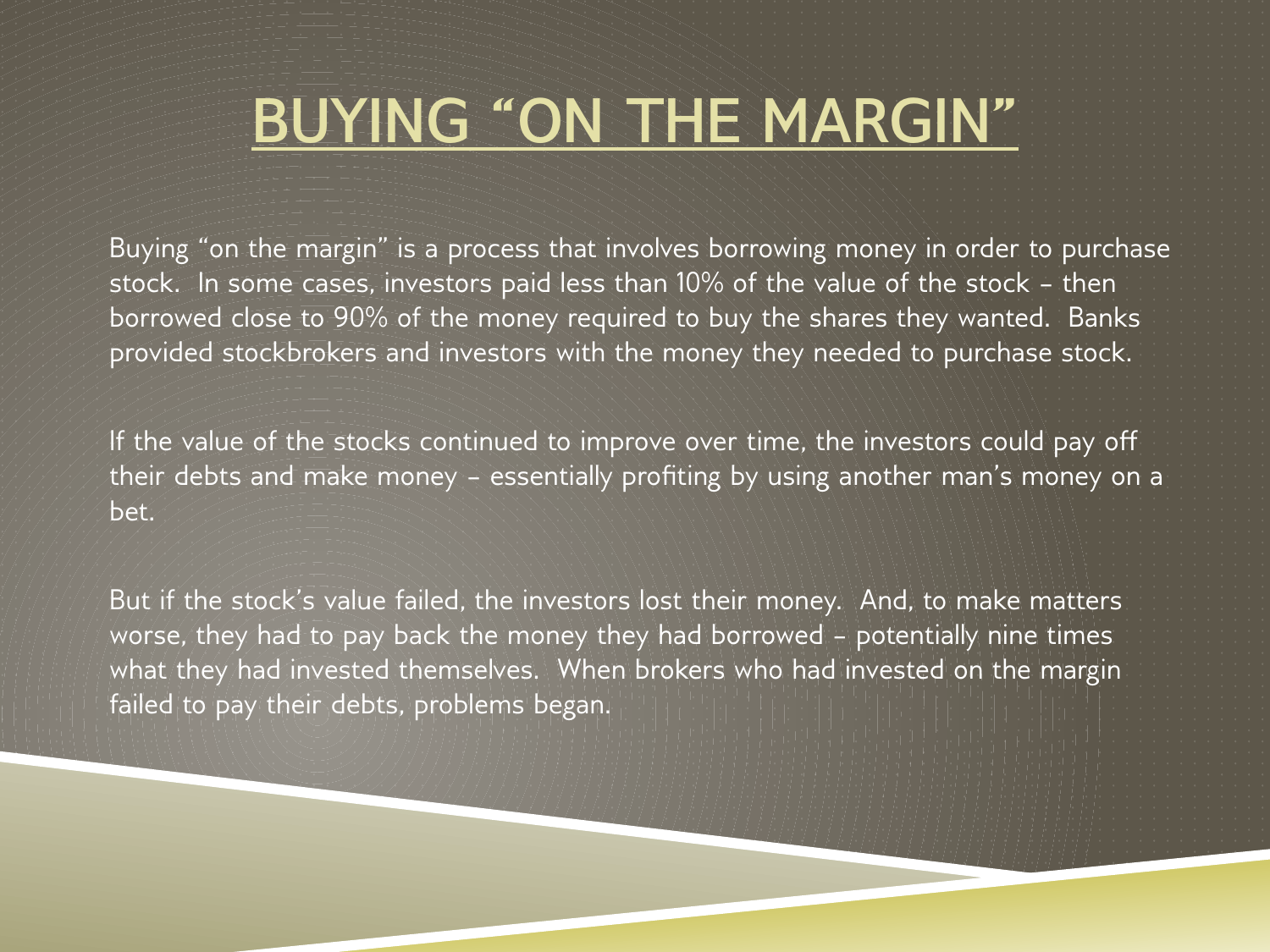

# Buying “on the Margin”
Buying “on the margin” is a process that involves borrowing money in order to purchase stock.  In some cases, investors paid less than 10% of the value of the stock – then borrowed close to 90% of the money required to buy the shares they wanted.  Banks provided stockbrokers and investors with the money they needed to purchase stock.

If the value of the stocks continued to improve over time, the investors could pay off their debts and make money – essentially profiting by using another man’s money on a bet.

But if the stock’s value failed, the investors lost their money.  And, to make matters worse, they had to pay back the money they had borrowed – potentially nine times what they had invested themselves.  When brokers who had invested on the margin failed to pay their debts, problems began.